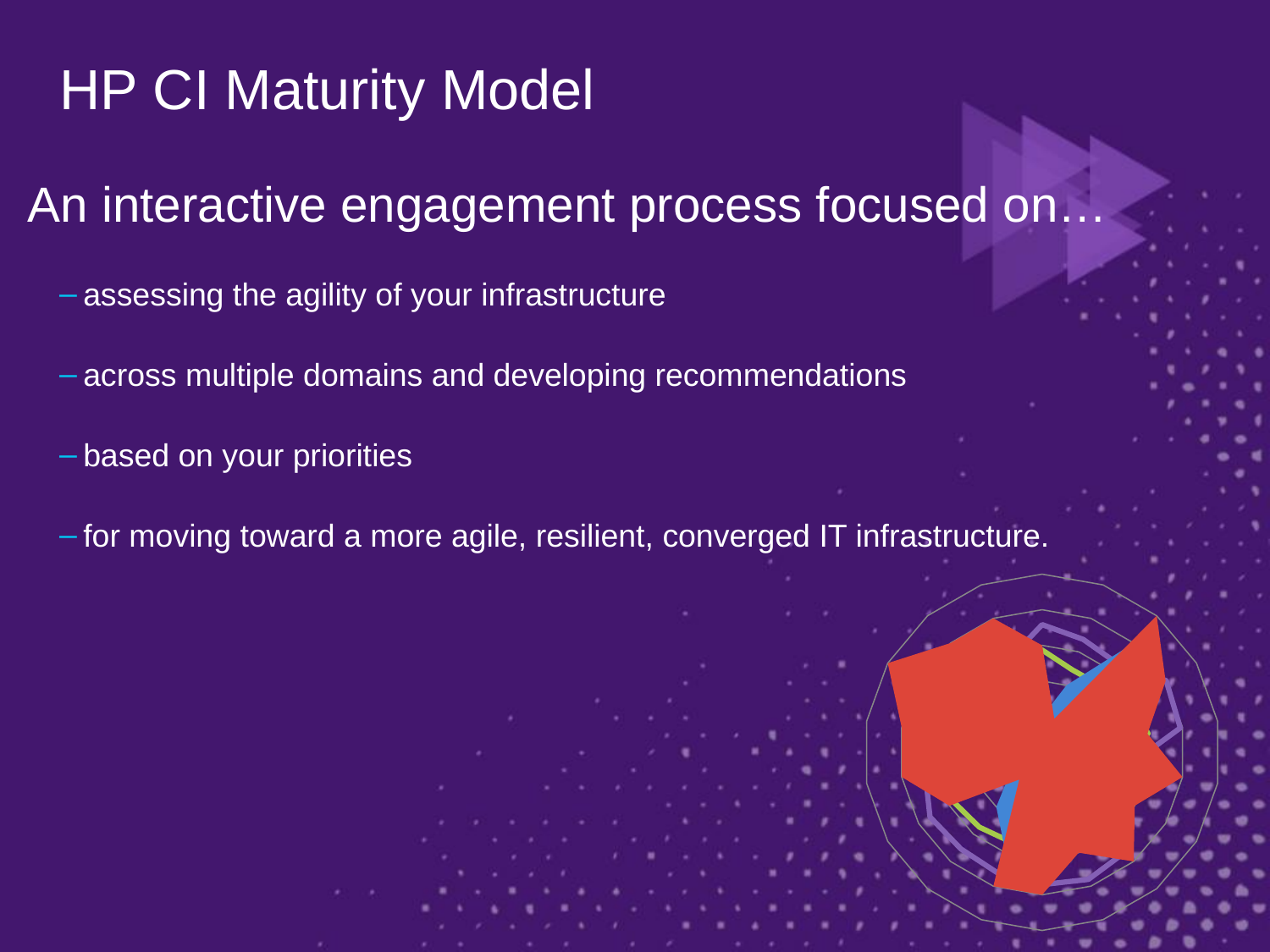

# HP CI Maturity Model

### Chart

| Category | Desired | Current | Industry | Best In Class |
|---|---|---|---|---|
|  | 3.0 | 1.0 | 2.86910006293268 | 3.580952380952381 |
|  | 1.0 | 2.0 | 2.46448087431694 | 3.3714285714285577 |
|  | 5.0 | 4.0 | 2.4758999389871867 | 3.263492063492065 |
|  | 4.0 | 2.0 | 2.8288177339901477 | 4.019047619047619 |
|  | 3.0 | 2.0 | 3.017890191239975 | 3.936507936507937 |
|  | 4.0 | 3.0 | 1.855 | 2.4095238095238067 |
|  | 3.0 | 2.0 | 1.891521197007463 | 2.644444444444444 |
|  | 4.0 | 2.0 | 2.6160100062539087 | 3.644444444444444 |
|  | 3.0 | 2.0 | 2.7367436057392367 | 3.796825396825397 |
|  | 4.0 | 2.0 | 2.7687032418952873 | 3.714285714285714 |
|  | 4.0 | 3.0 | 2.660714285714285 | 3.6126984126984127 |
|  | 1.0 | 2.0 | 2.7426608369768877 | 3.542857142857143 |
|  | 3.0 | 1.0 | 2.8376014990630583 | 3.631746031746032 |
|  | 4.0 | 2.0 | 2.399125546533419 | 3.330158730158706 |
|  | 4.0 | 3.0 | 2.424375 | 3.3460317460317492 |
|  | 5.0 | 3.0 | 2.514071294559099 | 3.266666666666667 |
|  | 4.0 | 2.0 | 2.3821138211382107 | 2.942857142857143 |
|  | 4.0 | 1.0 | 2.270794246404034 | 2.755555555555555 |
An interactive engagement process focused on…
assessing the agility of your infrastructure
across multiple domains and developing recommendations
based on your priorities
for moving toward a more agile, resilient, converged IT infrastructure.